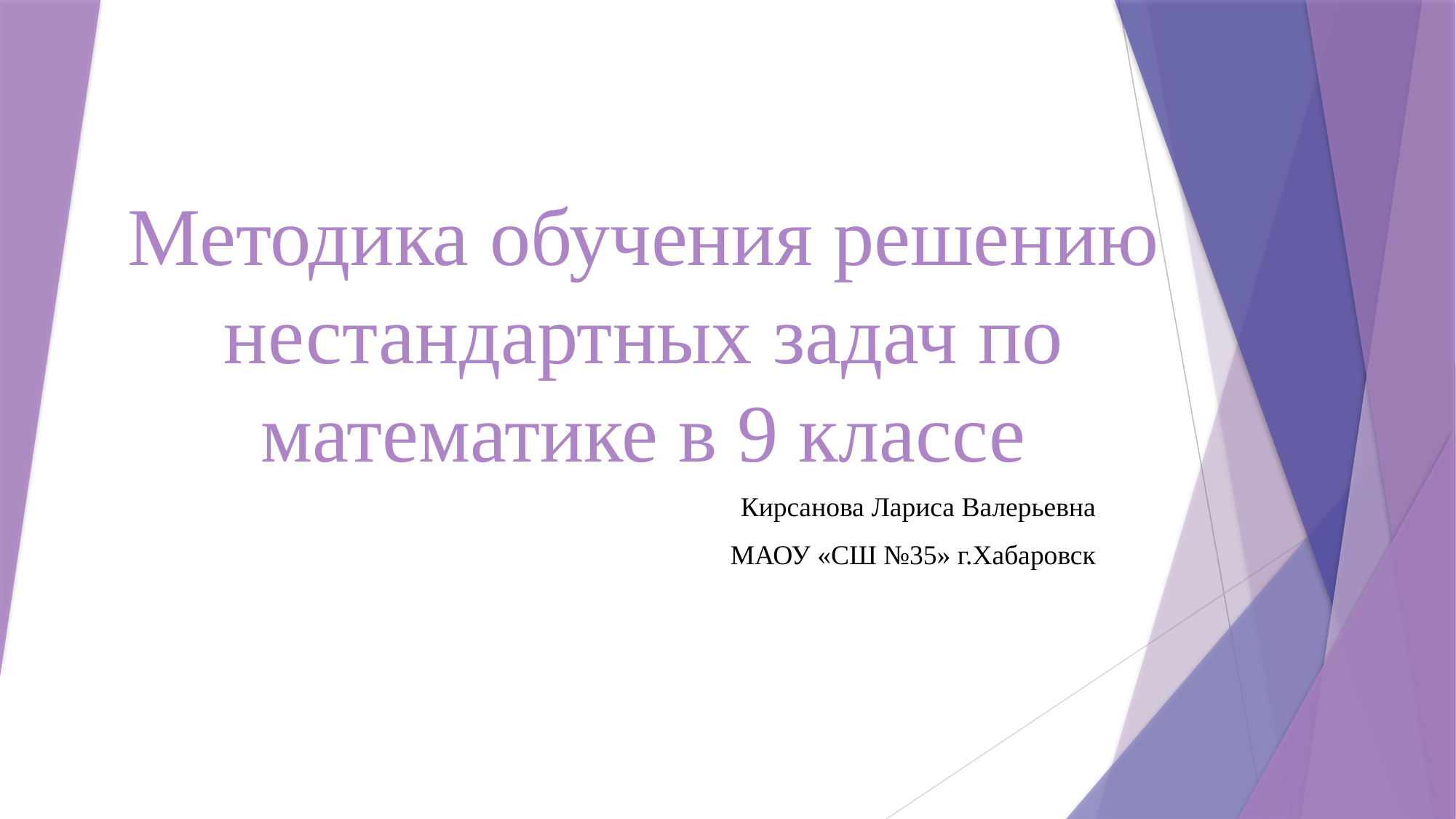

# Методика обучения решению нестандартных задач по математике в 9 классе
Кирсанова Лариса Валерьевна
МАОУ «СШ №35» г.Хабаровск